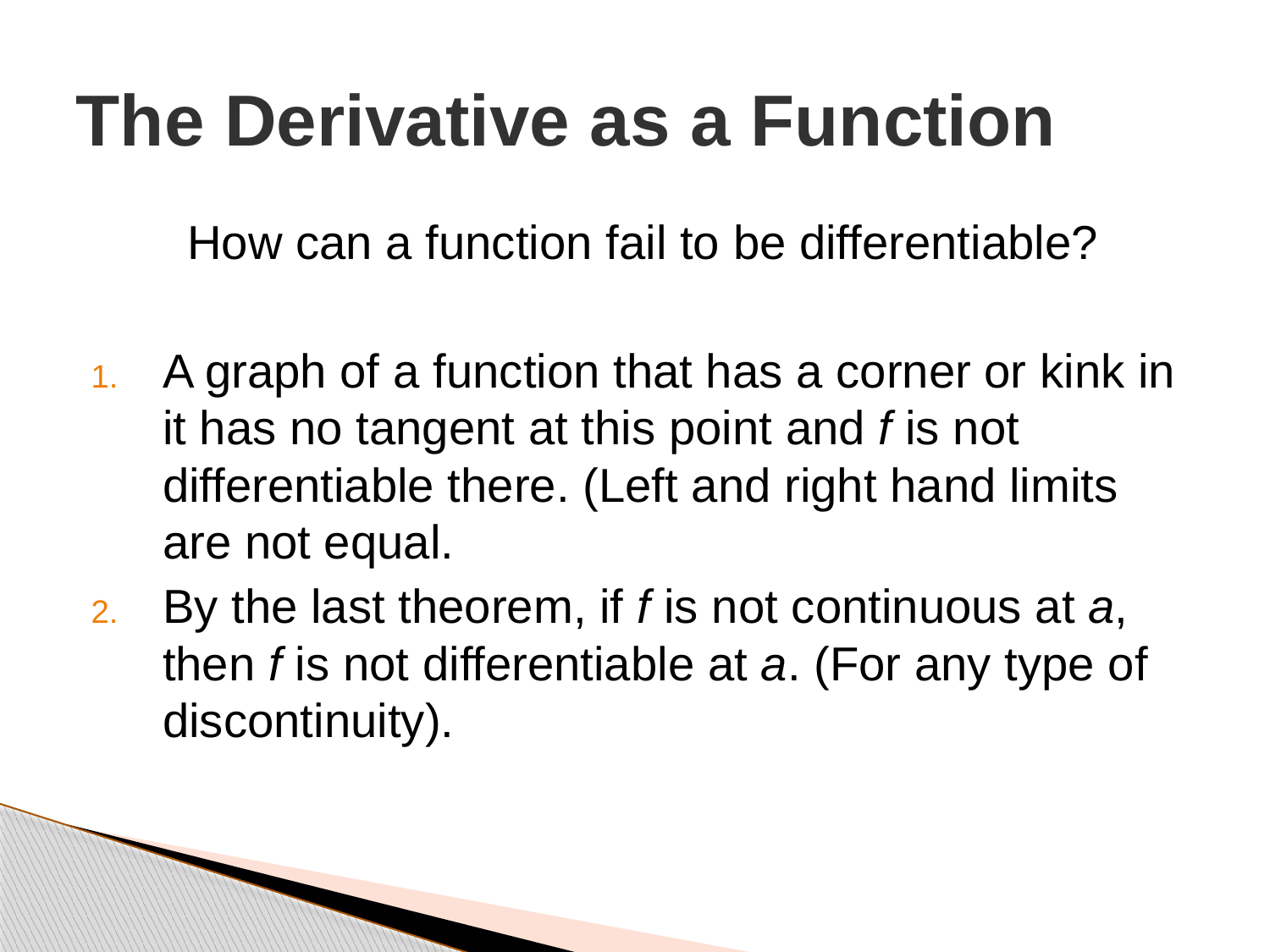

# The Derivative as a Function
How can a function fail to be differentiable?

A graph of a function that has a corner or kink in it has no tangent at this point and f is not differentiable there. (Left and right hand limits are not equal.
By the last theorem, if f is not continuous at a, then f is not differentiable at a. (For any type of discontinuity).